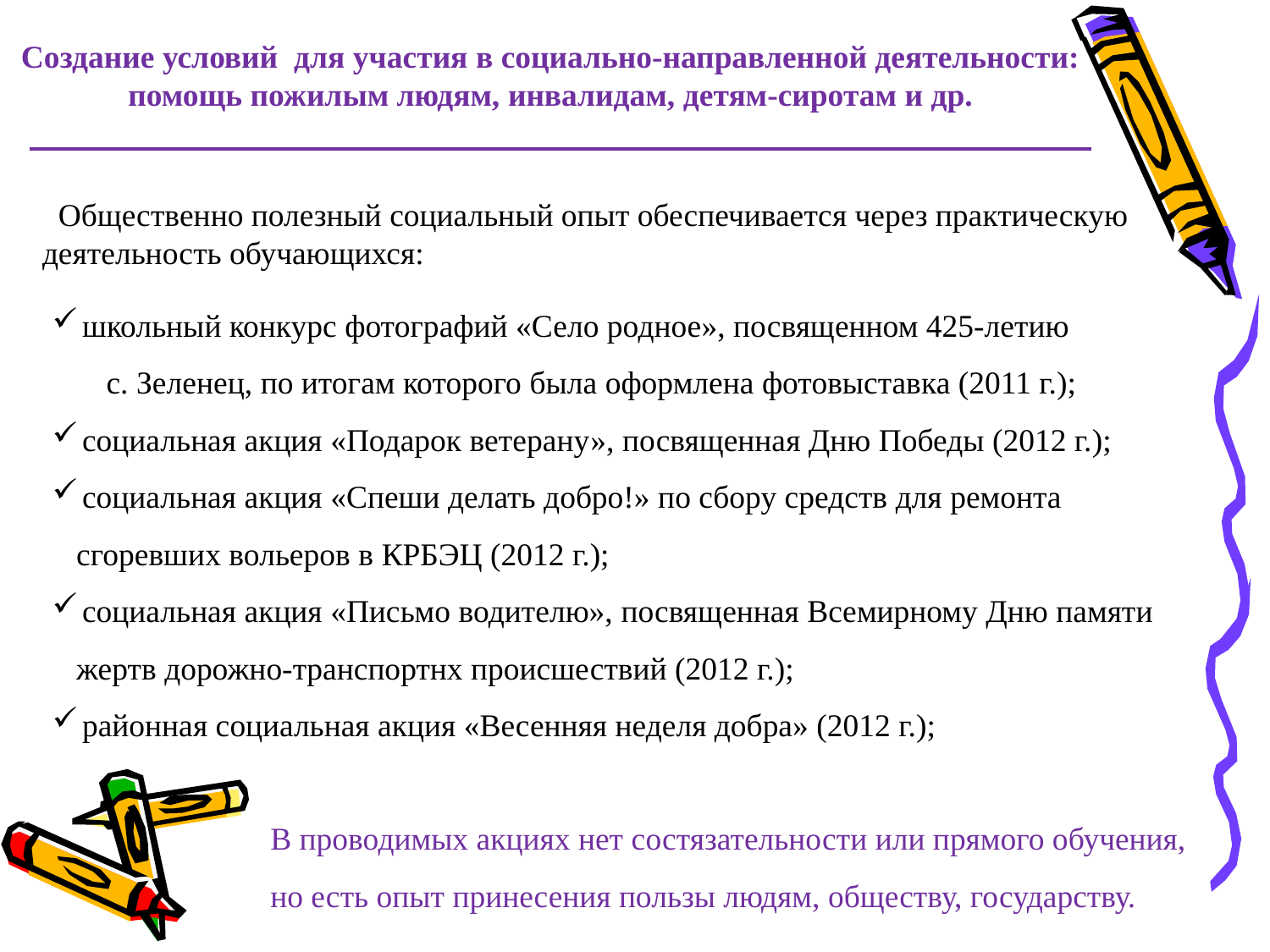

Создание условий  для участия в социально-направленной деятельности: помощь пожилым людям, инвалидам, детям-сиротам и др.
  Общественно полезный социальный опыт обеспечивается через практическую деятельность обучающихся:
школьный конкурс фотографий «Село родное», посвященном 425-летию
   с. Зеленец, по итогам которого была оформлена фотовыставка (2011 г.);
социальная акция «Подарок ветерану», посвященная Дню Победы (2012 г.);
социальная акция «Спеши делать добро!» по сбору средств для ремонта
   сгоревших вольеров в КРБЭЦ (2012 г.);
социальная акция «Письмо водителю», посвященная Всемирному Дню памяти
   жертв дорожно-транспортнх происшествий (2012 г.);
районная социальная акция «Весенняя неделя добра» (2012 г.);
В проводимых акциях нет состязательности или прямого обучения, но есть опыт принесения пользы людям, обществу, государству.